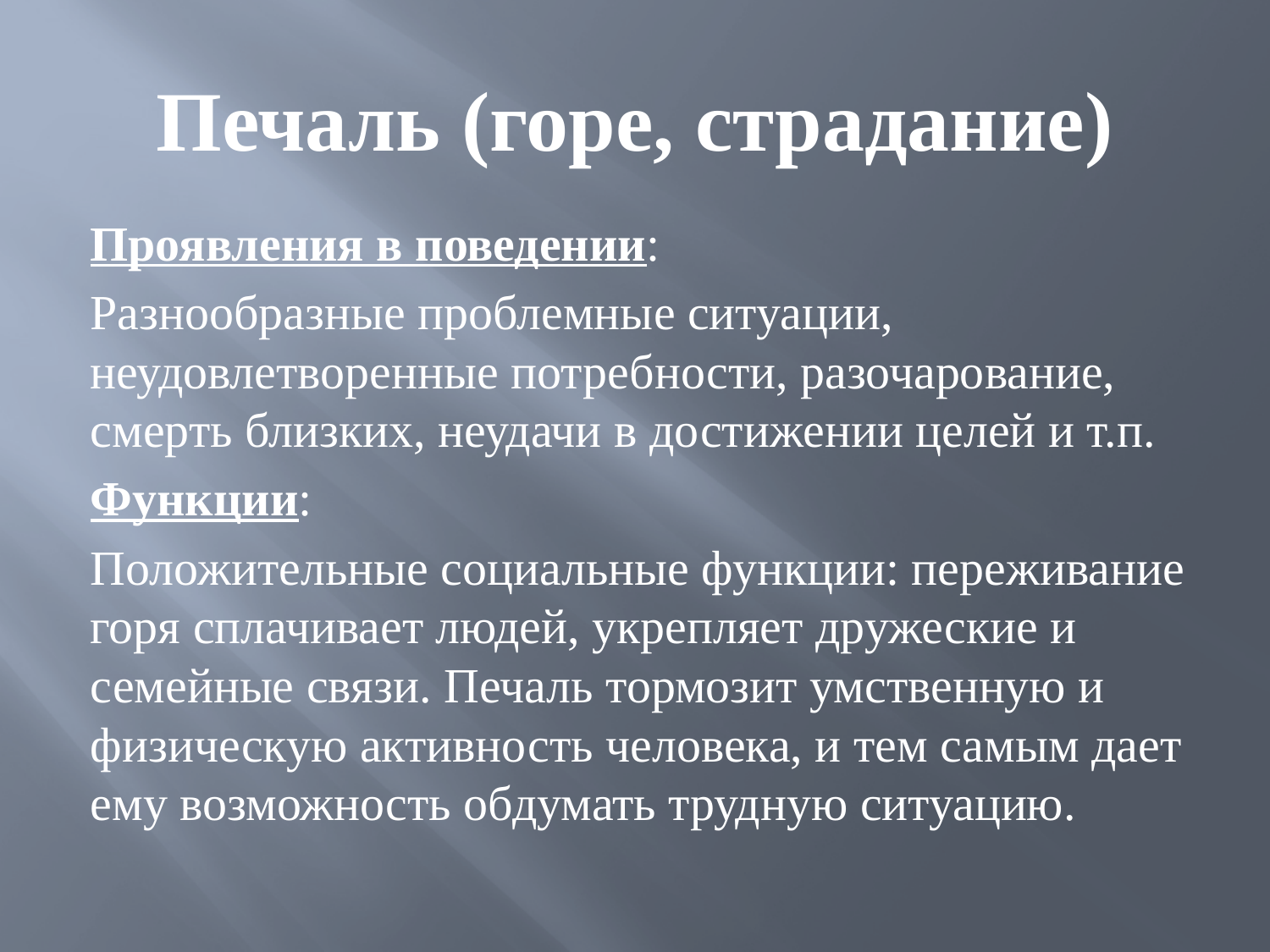

# Печаль (горе, страдание)
Проявления в поведении:
Разнообразные проблемные ситуации, неудовлетворенные потребности, разочарование, смерть близких, неудачи в достижении целей и т.п.
Функции:
Положительные социальные функции: переживание горя сплачивает людей, укрепляет дружеские и семейные связи. Печаль тормозит умственную и физическую активность человека, и тем самым дает ему возможность обдумать трудную ситуацию.